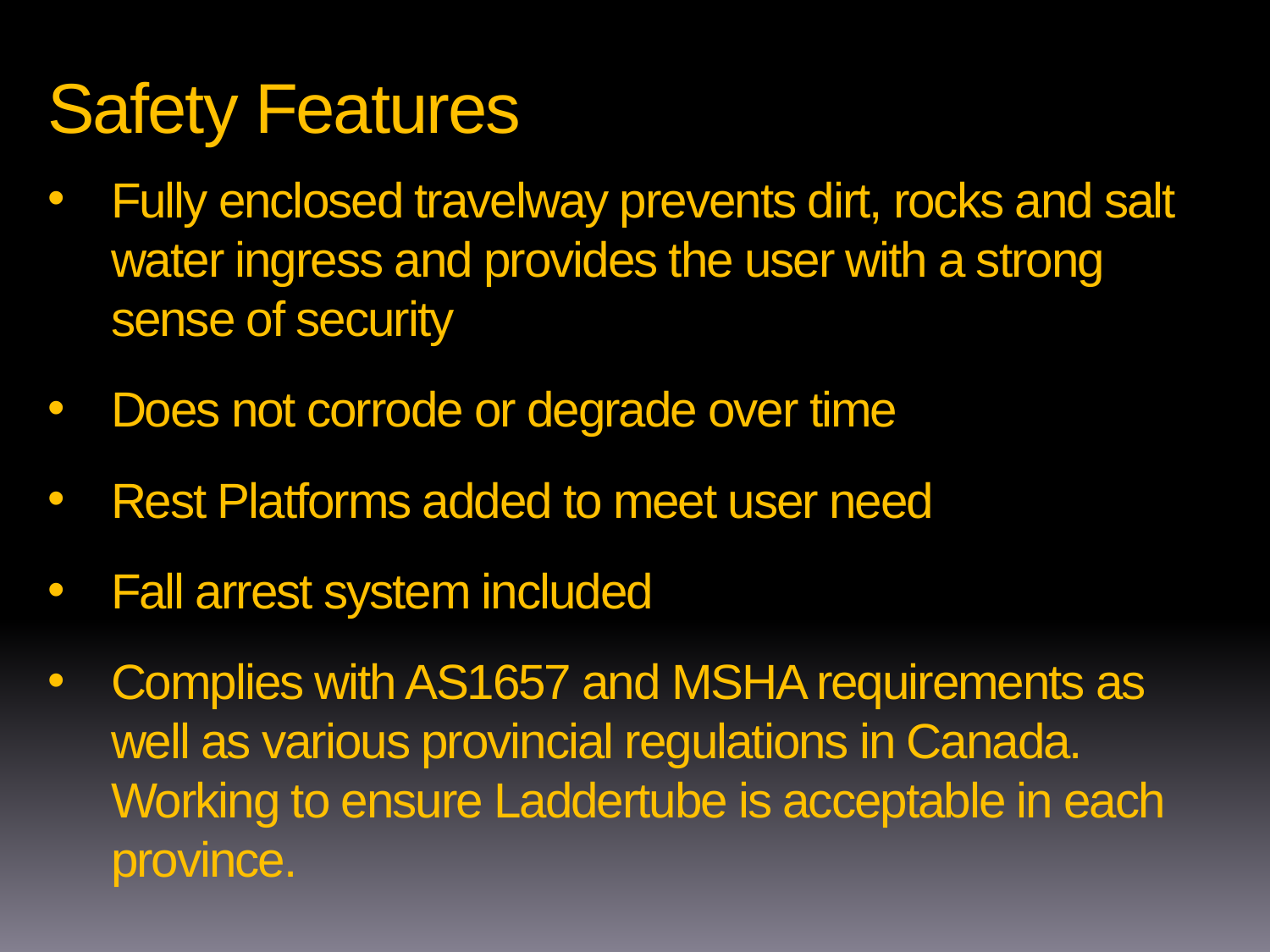

Safety Features
Fully enclosed travelway prevents dirt, rocks and salt water ingress and provides the user with a strong sense of security
Does not corrode or degrade over time
Rest Platforms added to meet user need
Fall arrest system included
Complies with AS1657 and MSHA requirements as well as various provincial regulations in Canada.  Working to ensure Laddertube is acceptable in each province.